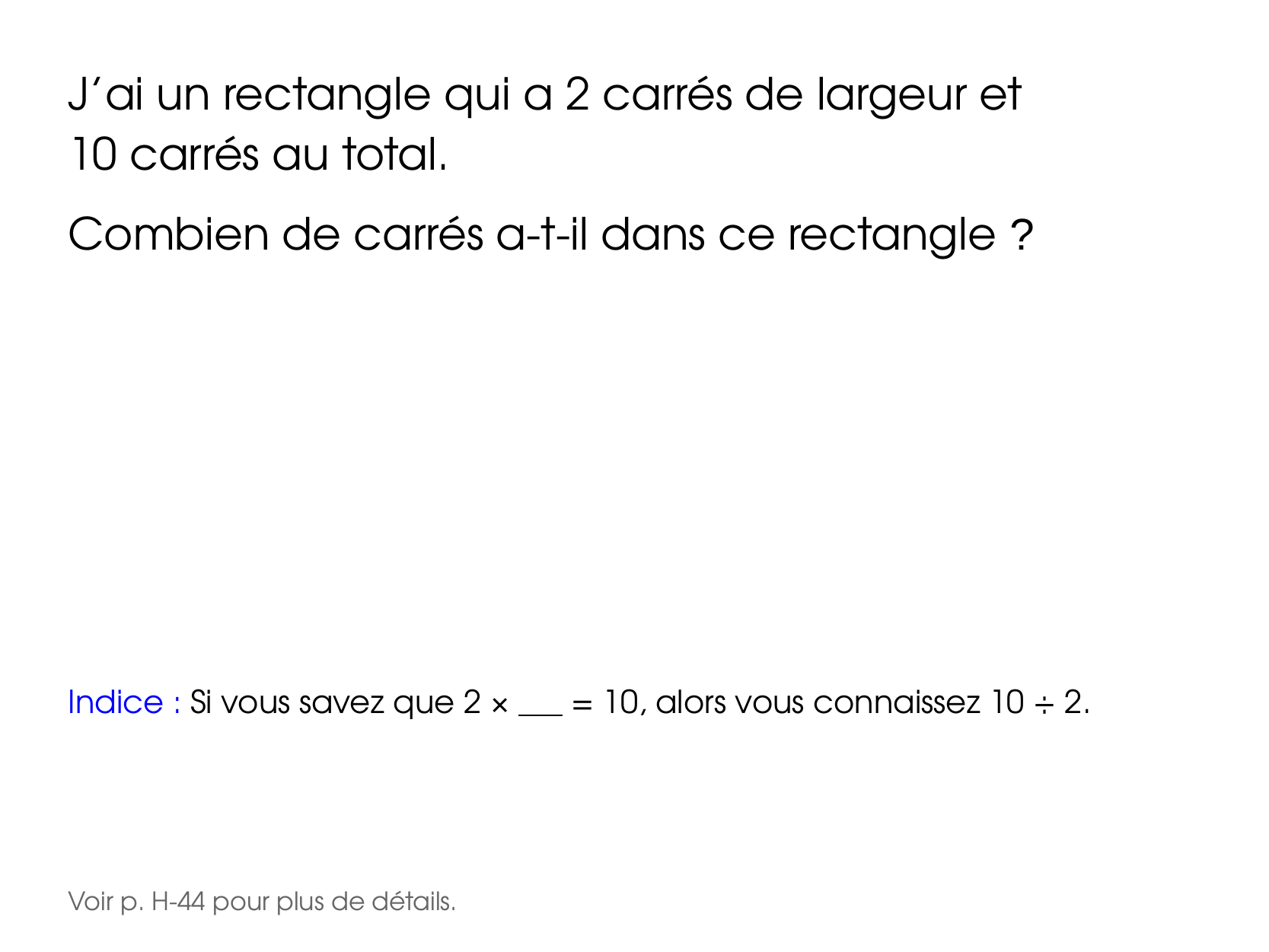

J’ai un rectangle qui a 2 carrés de largeur et
10 carrés au total.
Combien de carrés a-t-il dans ce rectangle ?
Indice : Si vous savez que 2 ×       = 10, alors vous connaissez 10 ÷ 2.
Voir p. H-44 pour plus de détails.